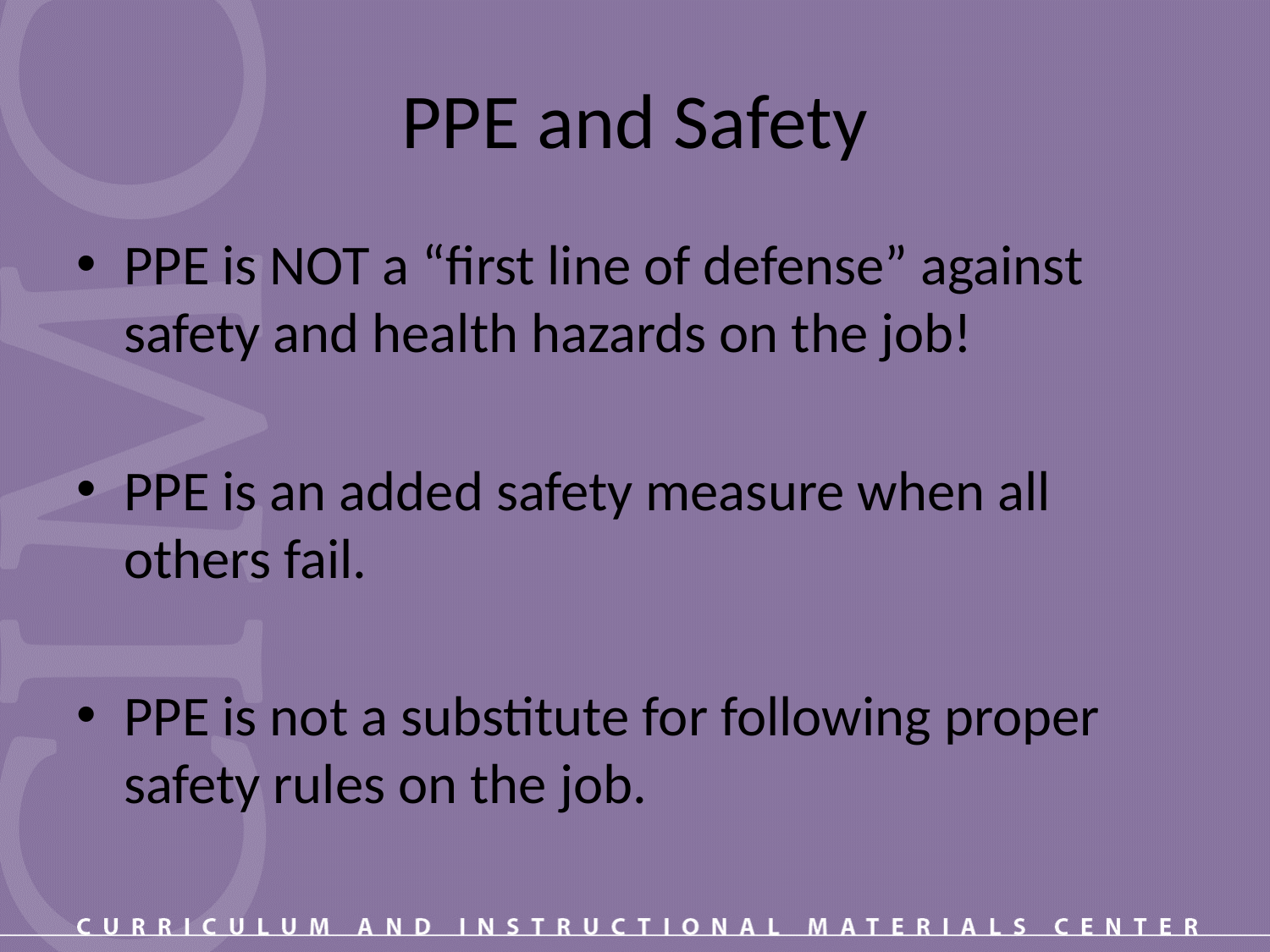

# PPE and Safety
PPE is NOT a “first line of defense” against safety and health hazards on the job!

PPE is an added safety measure when all others fail.

PPE is not a substitute for following proper safety rules on the job.